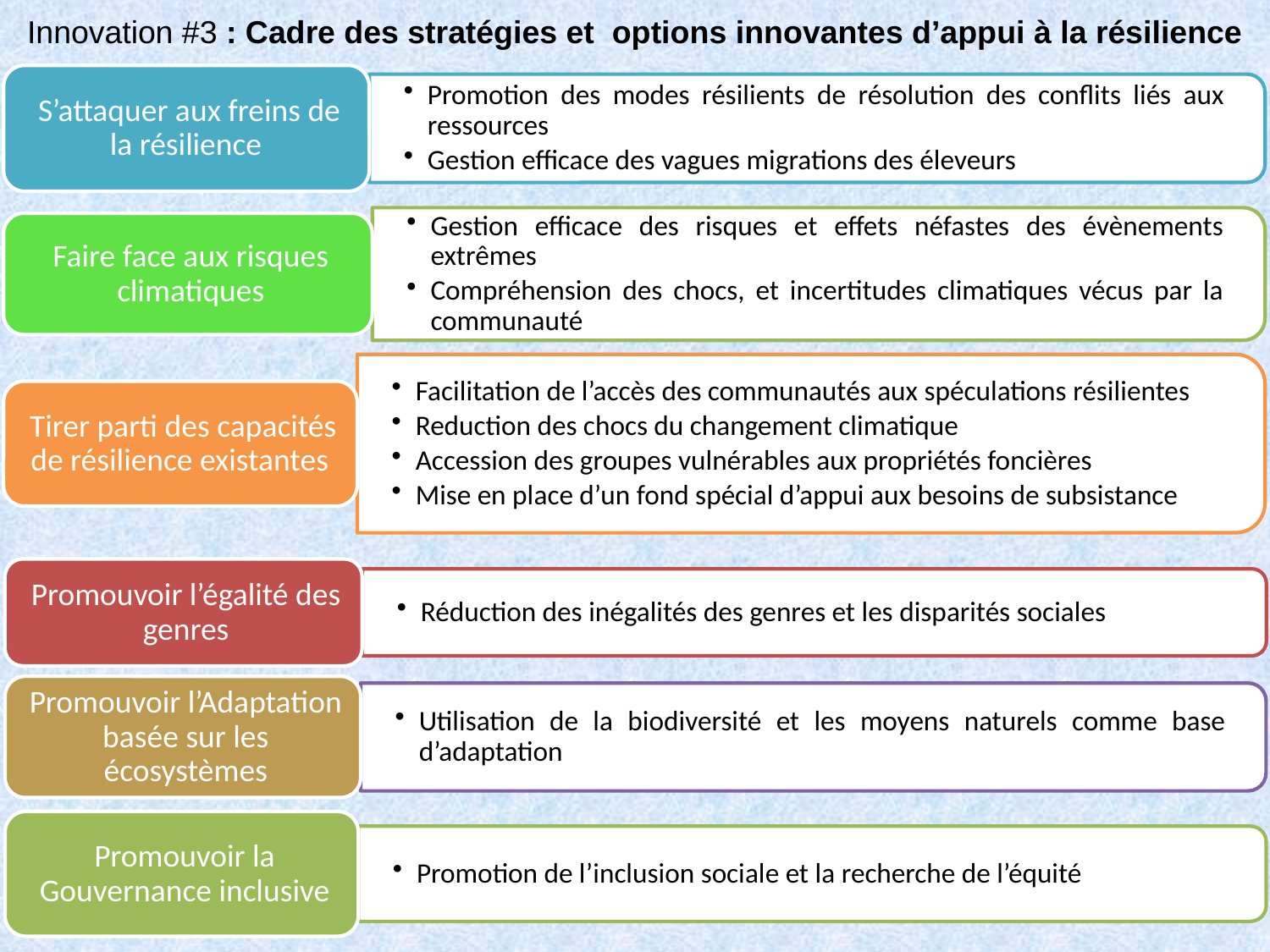

# Innovation #3 : Cadre des stratégies et  options innovantes d’appui à la résilience
Promotion des modes résilients de résolution des conflits liés aux ressources
Gestion efficace des vagues migrations des éleveurs
S’attaquer aux freins de la résilience
Gestion efficace des risques et effets néfastes des évènements extrêmes
Compréhension des chocs, et incertitudes climatiques vécus par la communauté
Faire face aux risques climatiques
Facilitation de l’accès des communautés aux spéculations résilientes
Reduction des chocs du changement climatique
Accession des groupes vulnérables aux propriétés foncières
Mise en place d’un fond spécial d’appui aux besoins de subsistance
Tirer parti des capacités de résilience existantes
Réduction des inégalités des genres et les disparités sociales
Promouvoir l’égalité des genres
Utilisation de la biodiversité et les moyens naturels comme base d’adaptation
Promouvoir l’Adaptation basée sur les écosystèmes
Promotion de l’inclusion sociale et la recherche de l’équité
Promouvoir la Gouvernance inclusive